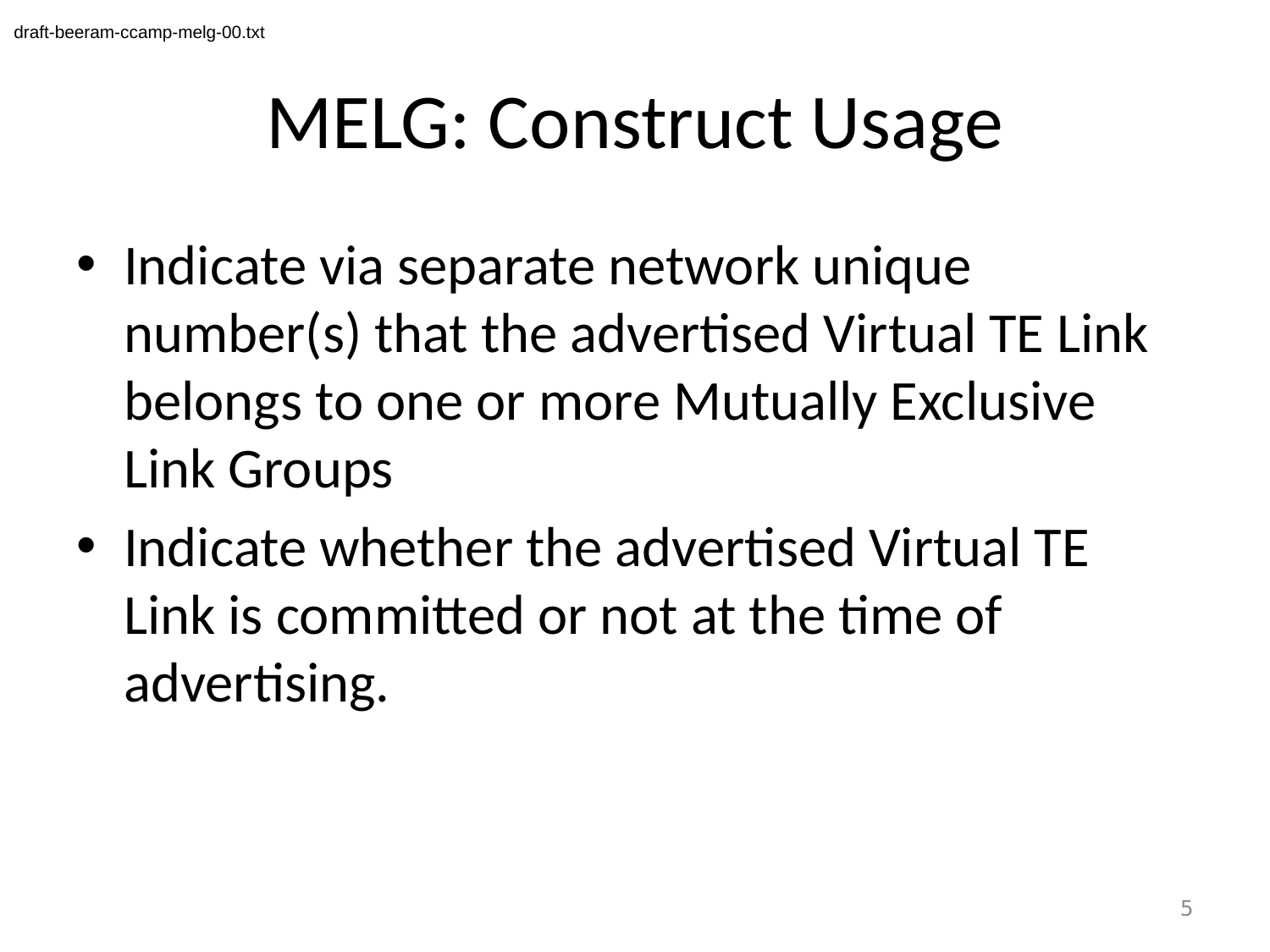

draft-beeram-ccamp-melg-00.txt
# MELG: Construct Usage
Indicate via separate network unique number(s) that the advertised Virtual TE Link belongs to one or more Mutually Exclusive Link Groups
Indicate whether the advertised Virtual TE Link is committed or not at the time of advertising.
5